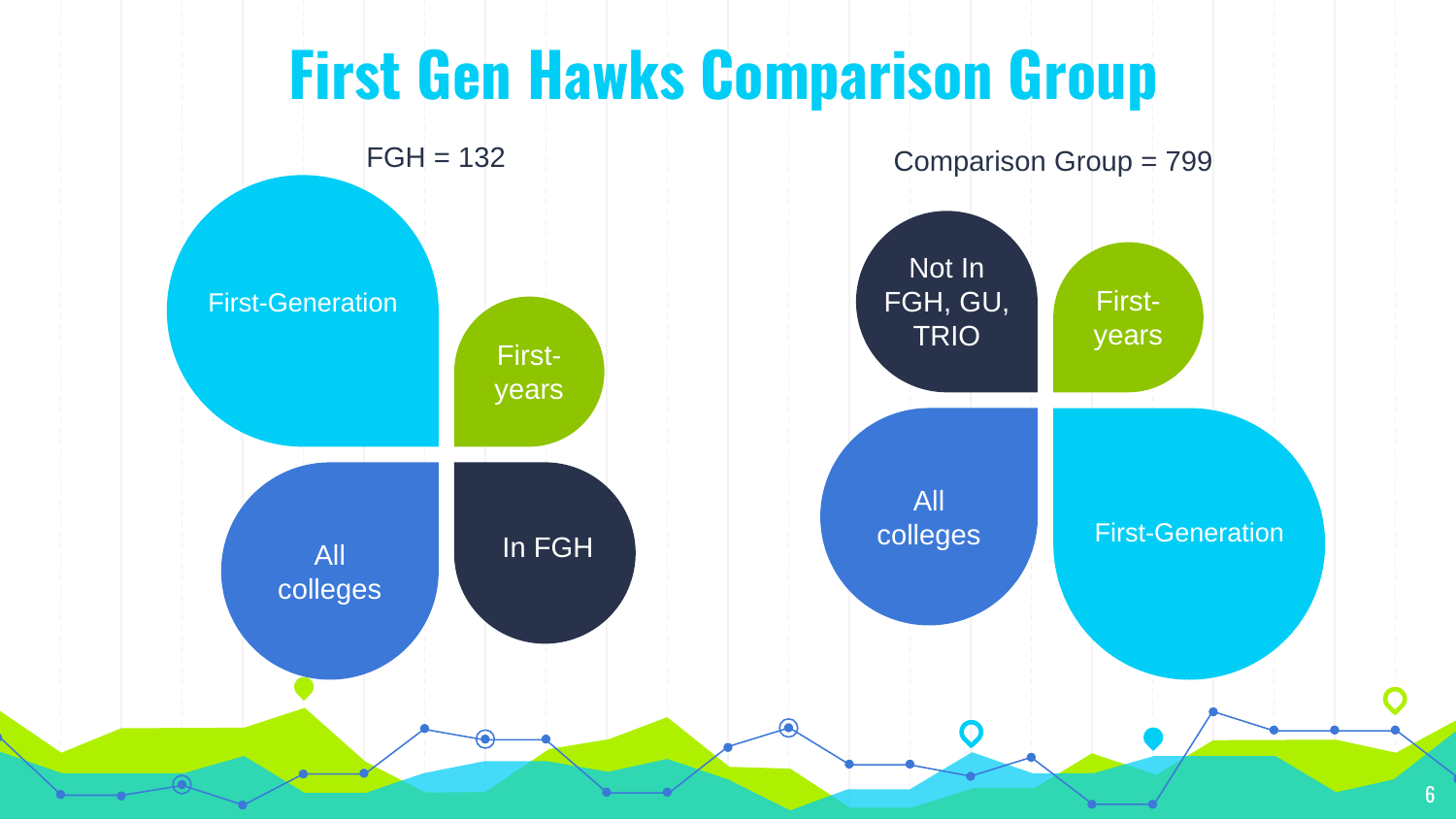

# First Gen Hawks Comparison Group
FGH = 132
Comparison Group = 799

Not In FGH, GU, TRIO
First-years
First-Generation
First-years
All colleges
First-Generation
In FGH
All colleges
6